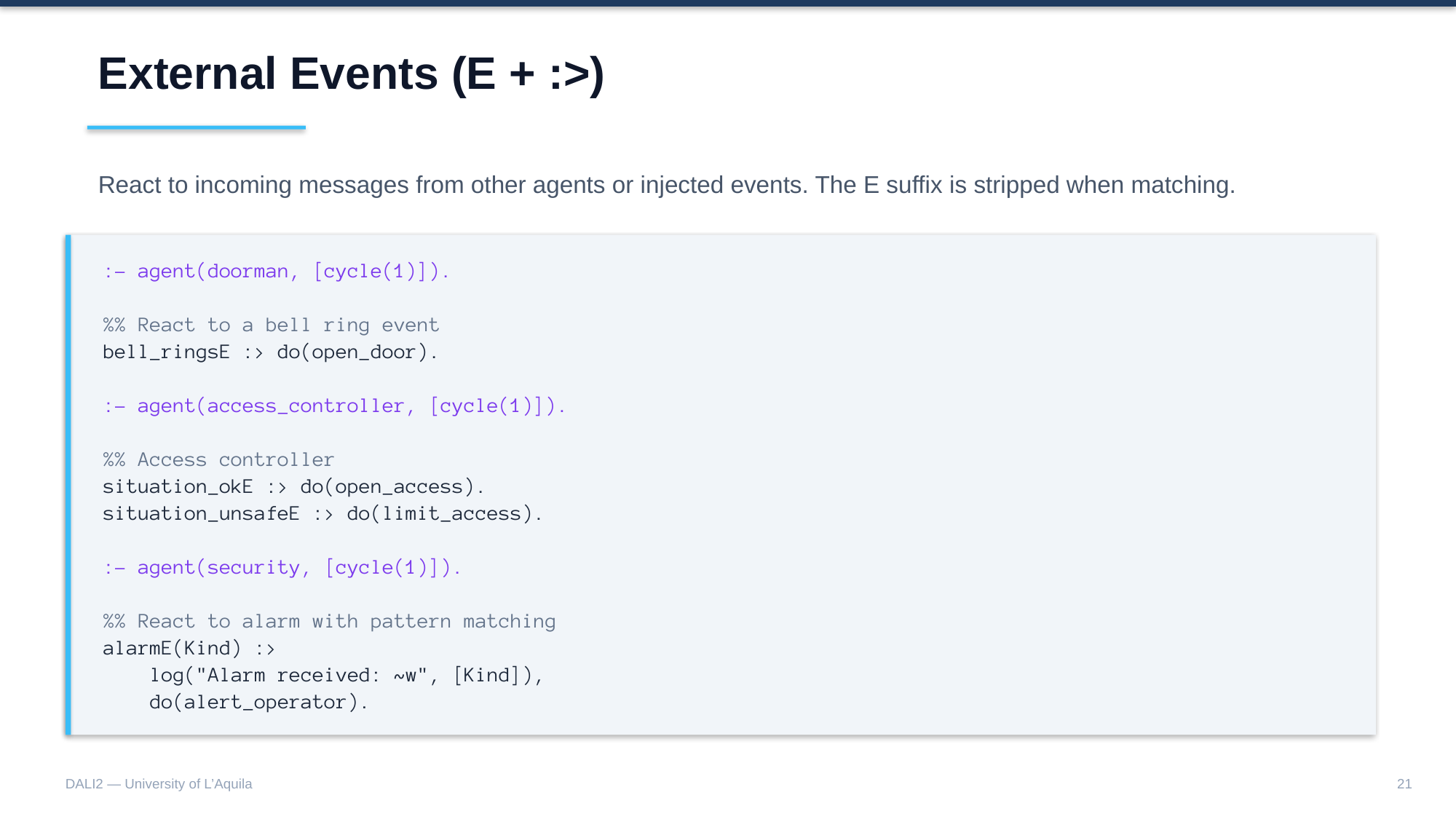

External Events (E + :>)

React to incoming messages from other agents or injected events. The E suffix is stripped when matching.

:- agent(doorman, [cycle(1)]).

%% React to a bell ring event
bell_ringsE :> do(open_door).

:- agent(access_controller, [cycle(1)]).

%% Access controller
situation_okE :> do(open_access).
situation_unsafeE :> do(limit_access).

:- agent(security, [cycle(1)]).

%% React to alarm with pattern matching
alarmE(Kind) :>
    log("Alarm received: ~w", [Kind]),
    do(alert_operator).
DALI2 — University of L’Aquila
21